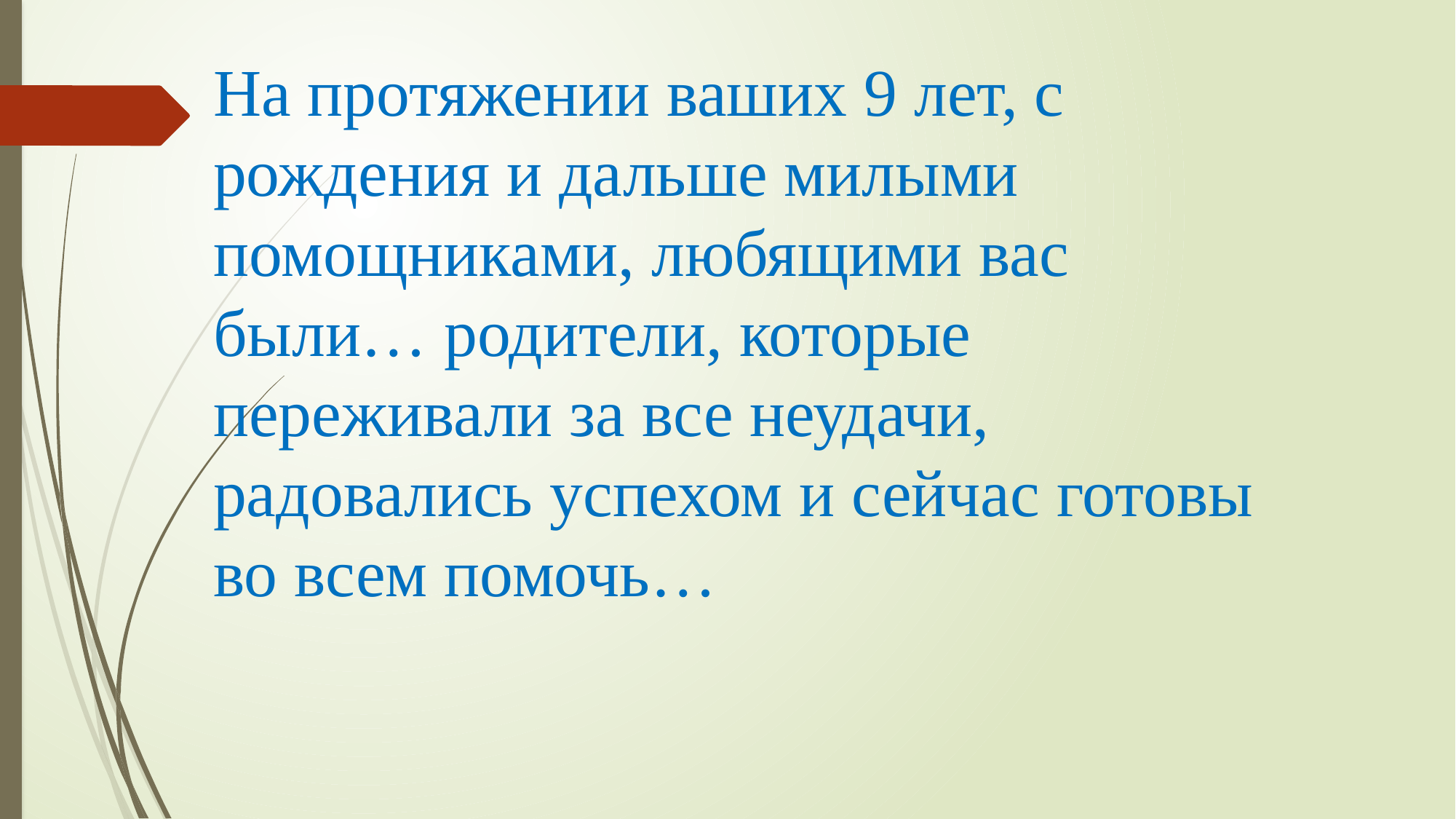

# На протяжении ваших 9 лет, с рождения и дальше милыми помощниками, любящими вас были… родители, которые переживали за все неудачи, радовались успехом и сейчас готовы во всем помочь…